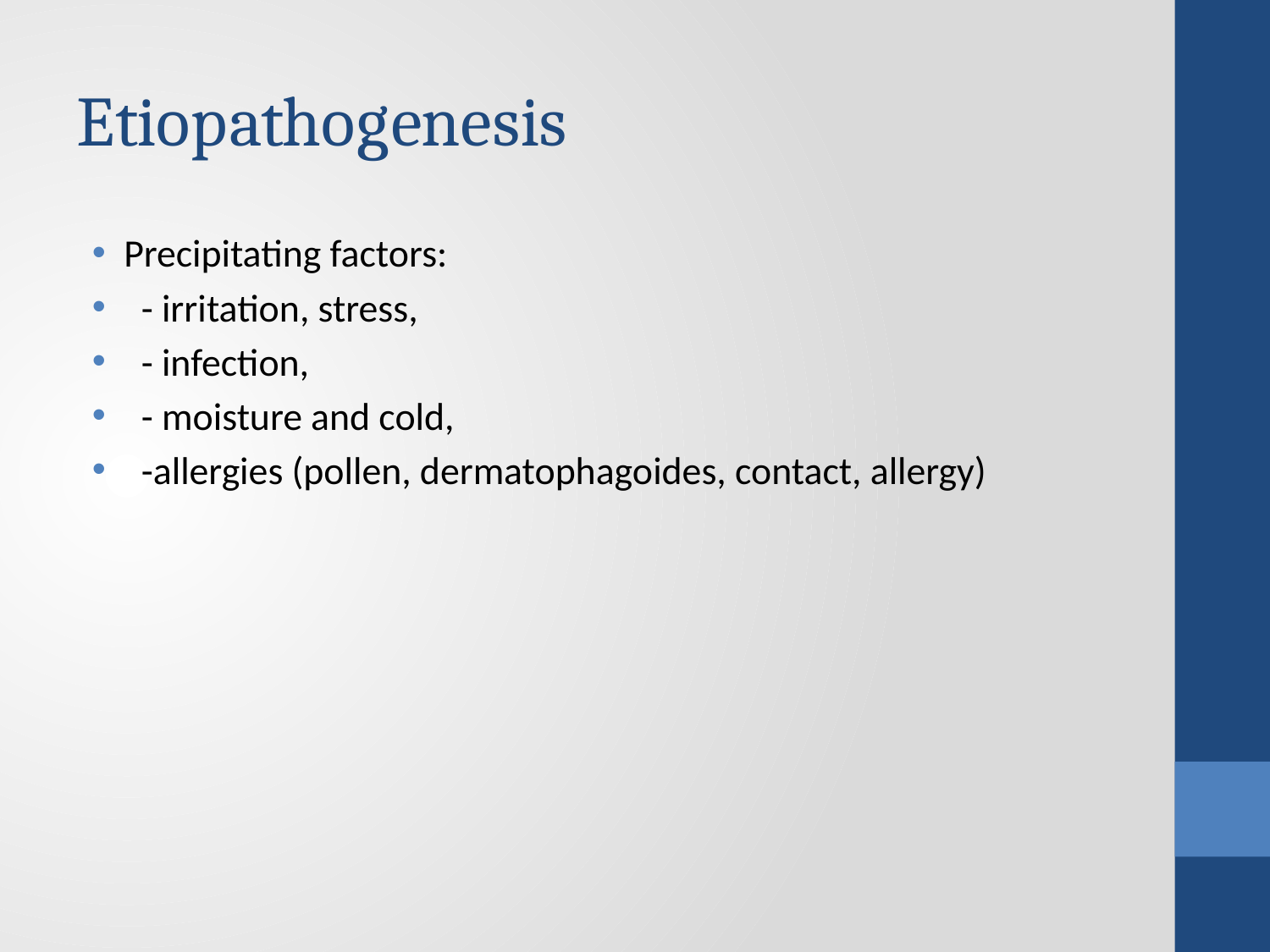

# Etiopathogenesis
Precipitating factors:
  - irritation, stress,
  - infection,
  - moisture and cold,
  -allergies (pollen, dermatophagoides, contact, allergy)